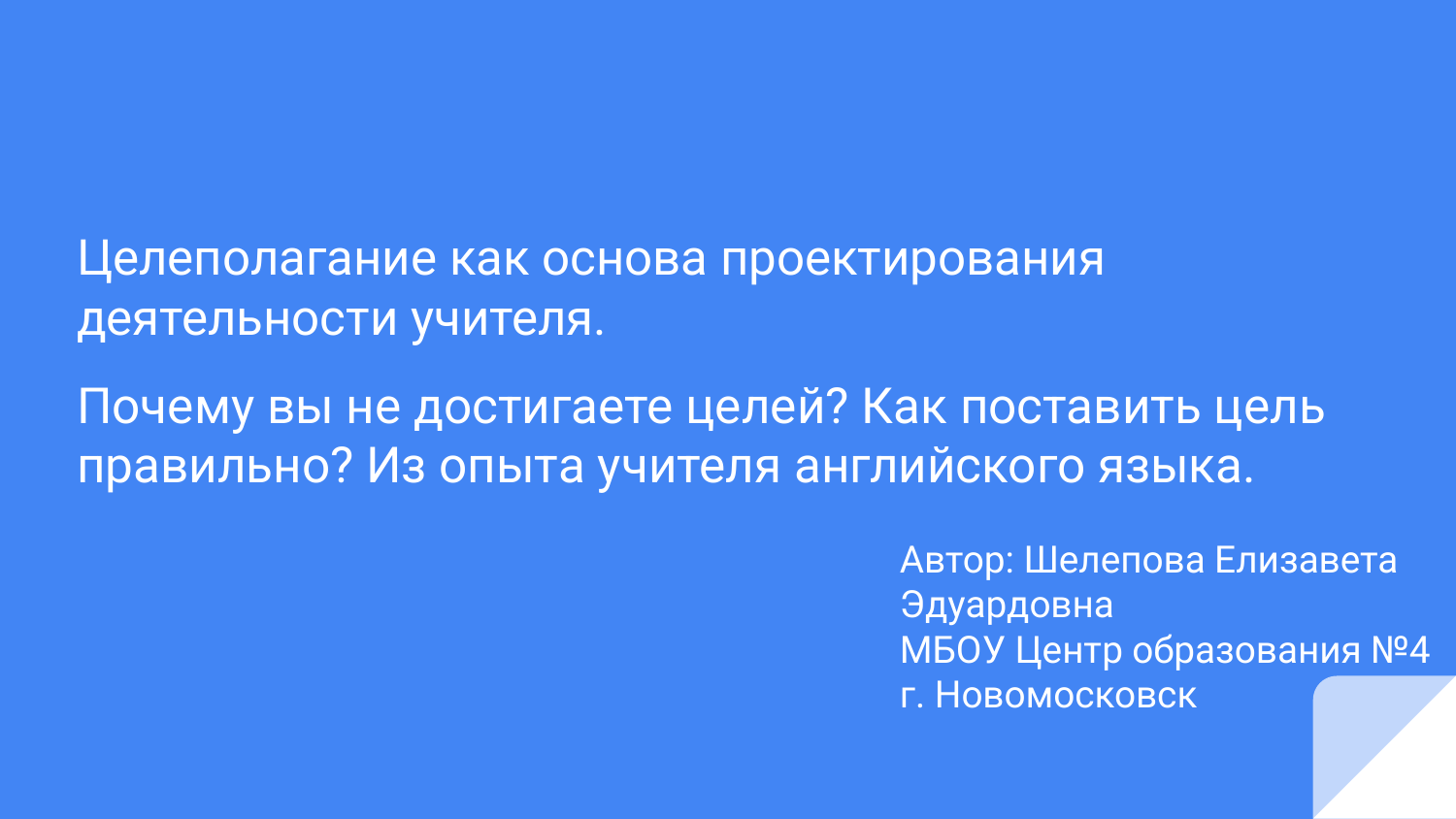

# Целеполагание как основа проектирования деятельности учителя.
Почему вы не достигаете целей? Как поставить цель правильно? Из опыта учителя английского языка.
Автор: Шелепова Елизавета Эдуардовна
МБОУ Центр образования №4
г. Новомосковск